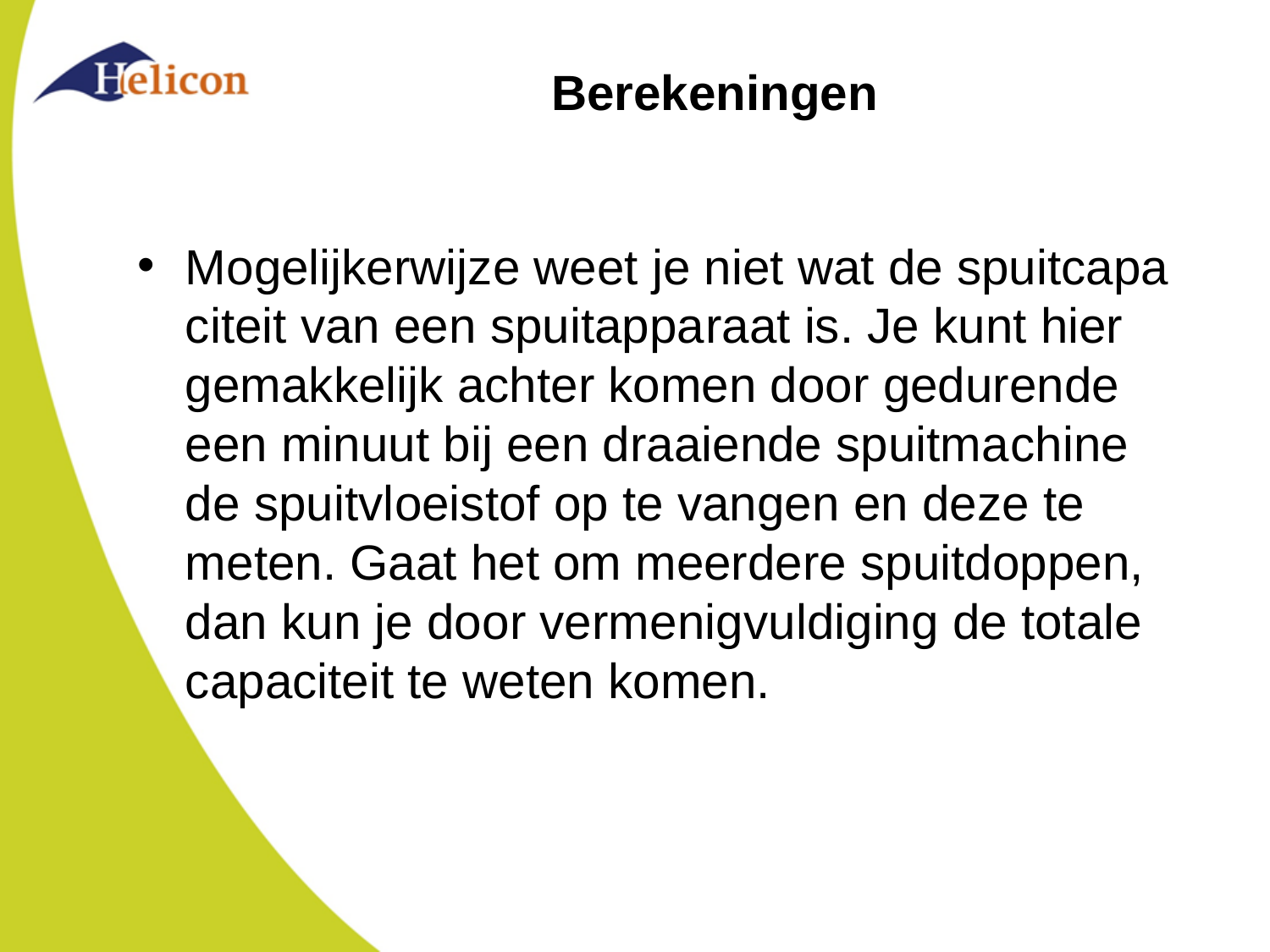

# Berekeningen
Mogelijkerwijze weet je niet wat de spuitcapa­citeit van een spuitappa­raat is. Je kunt hier gemakkelijk achter komen door gedurende een minuut bij een draaiende spuitma­chine de spuit­vloeistof op te vangen en deze te meten. Gaat het om meerdere spuitdoppen, dan kun je door verme­nigvul­diging de totale capaciteit te weten komen.